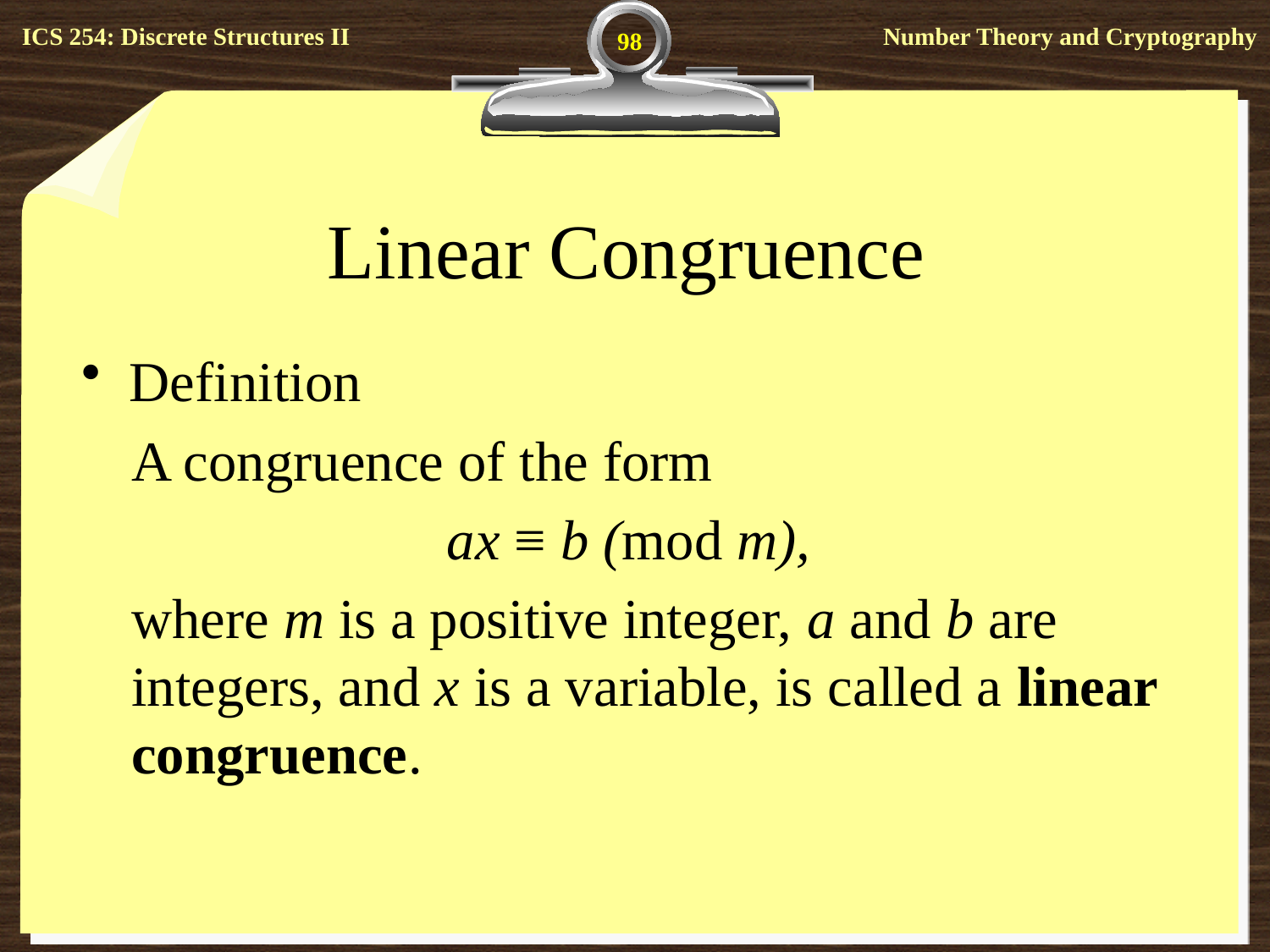

98
# Linear Congruence
Definition
A congruence of the form
ax ≡ b (mod m),
where m is a positive integer, a and b are integers, and x is a variable, is called a linear congruence.